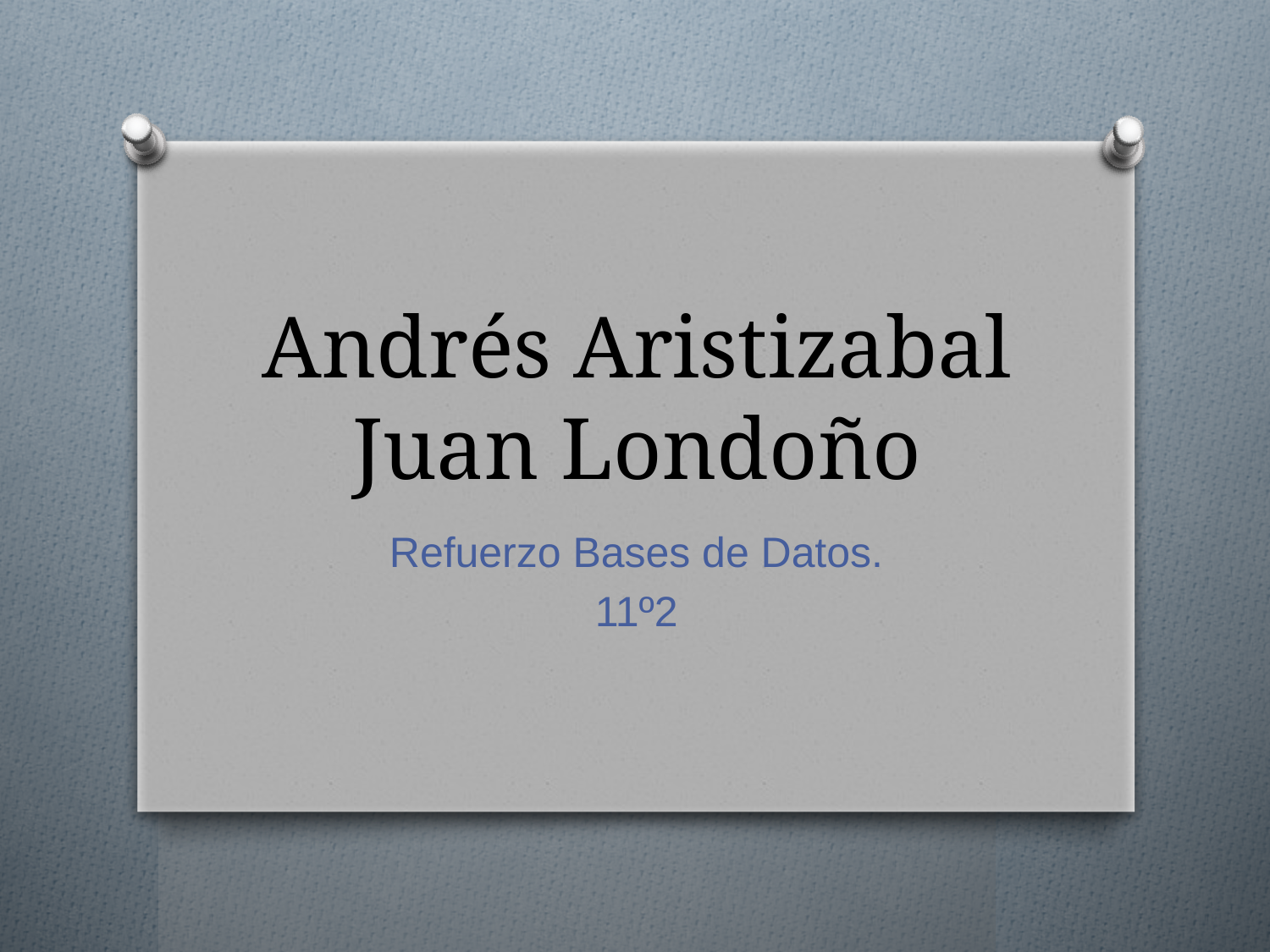

# Andrés Aristizabal Juan Londoño
Refuerzo Bases de Datos.
11º2